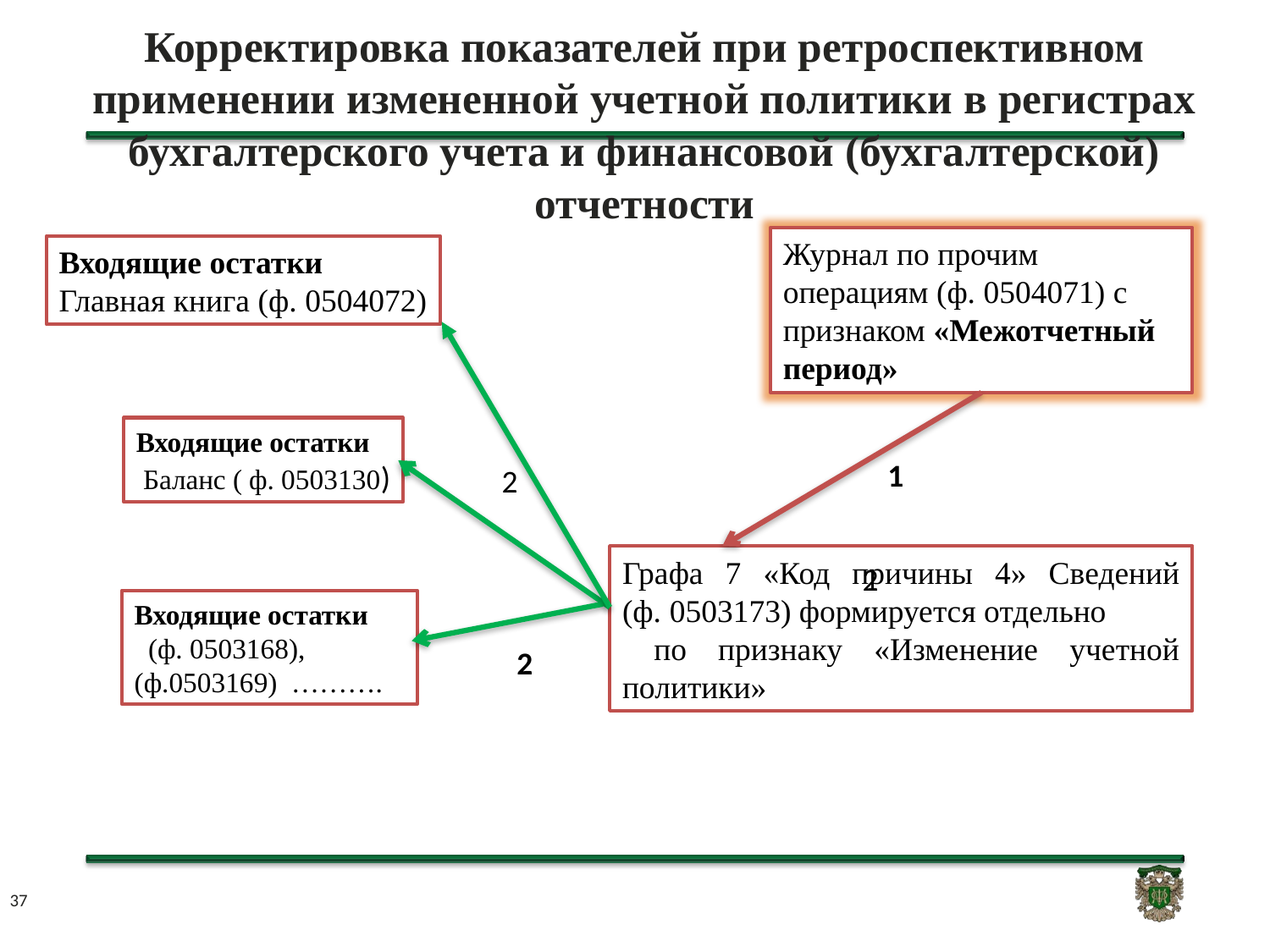

# Корректировка показателей при ретроспективном применении измененной учетной политики в регистрах бухгалтерского учета и финансовой (бухгалтерской) отчетности
Журнал по прочим операциям (ф. 0504071) с признаком «Межотчетный период»
Входящие остатки
Главная книга (ф. 0504072)
Входящие остатки
 Баланс ( ф. 0503130)
1
2
Графа 7 «Код причины 4» Сведений (ф. 0503173) формируется отдельно
 по признаку «Изменение учетной политики»
2
Входящие остатки
  (ф. 0503168), (ф.0503169)  ……….
2
37